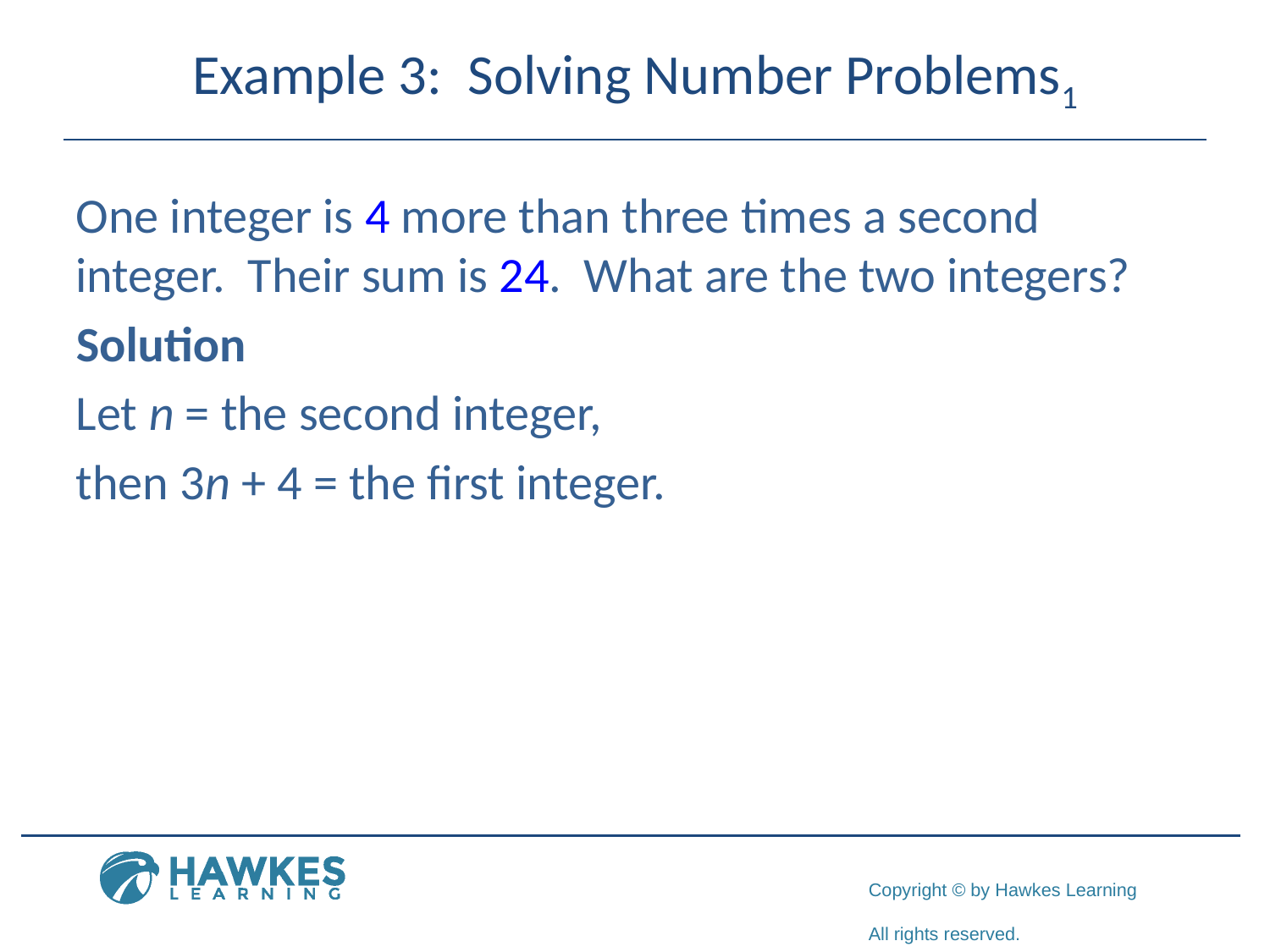

# Example 3:  Solving Number Problems1
One integer is 4 more than three times a second integer.  Their sum is 24.  What are the two integers?
Solution
Let n = the second integer,
then 3n + 4 = the first integer.